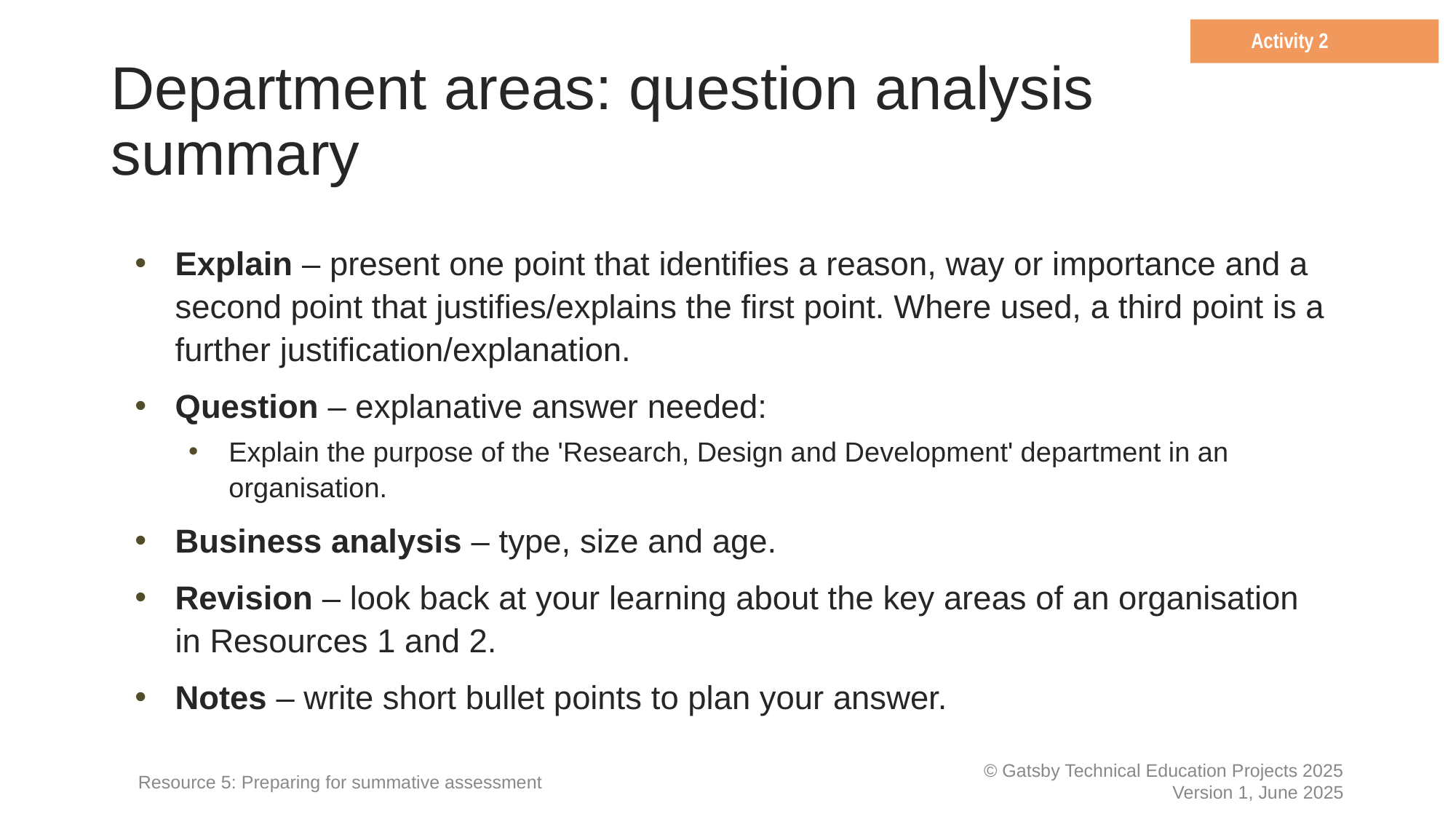

Activity 2
# Department areas: question analysis summary
Explain – present one point that identifies a reason, way or importance and a second point that justifies/explains the first point. Where used, a third point is a further justification/explanation.
Question – explanative answer needed:
Explain the purpose of the 'Research, Design and Development' department in an organisation.
Business analysis – type, size and age.
Revision – look back at your learning about the key areas of an organisation in Resources 1 and 2.
Notes – write short bullet points to plan your answer.
Resource 5: Preparing for summative assessment